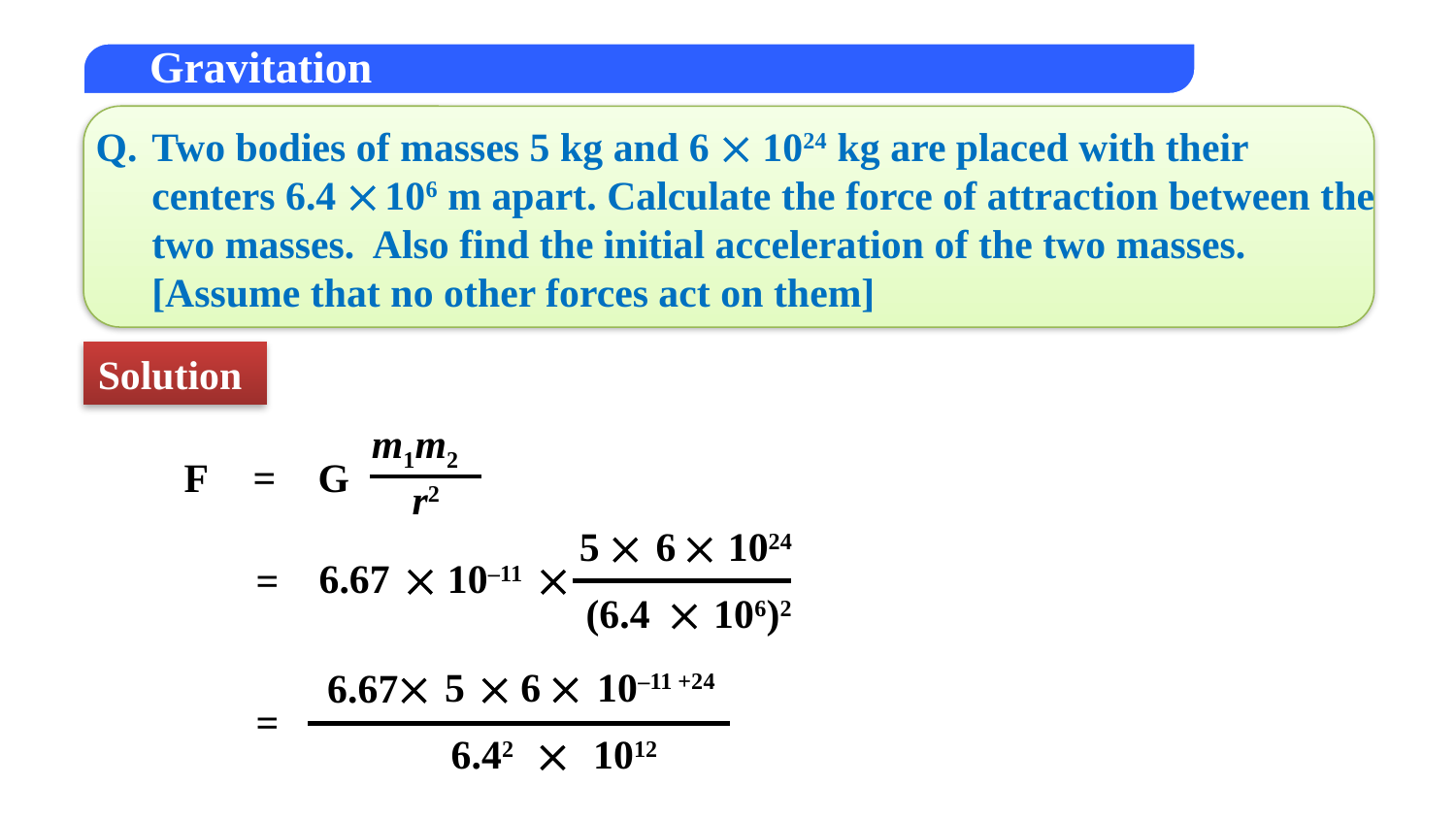

Q.
Two bodies of masses 5 kg and 6 × 1024 kg are placed with their centers 6.4 × 106 m apart. Calculate the force of attraction between the two masses.  Also find the initial acceleration of the two masses.
[Assume that no other forces act on them]
Solution
m1m2
F
=
G
r2
5
×
6
×
1024
6.67
×
10–11
×
=
(6.4
×
106)2
×
10–11 +24
×
5
×
6
6.67
=
6.42
×
1012